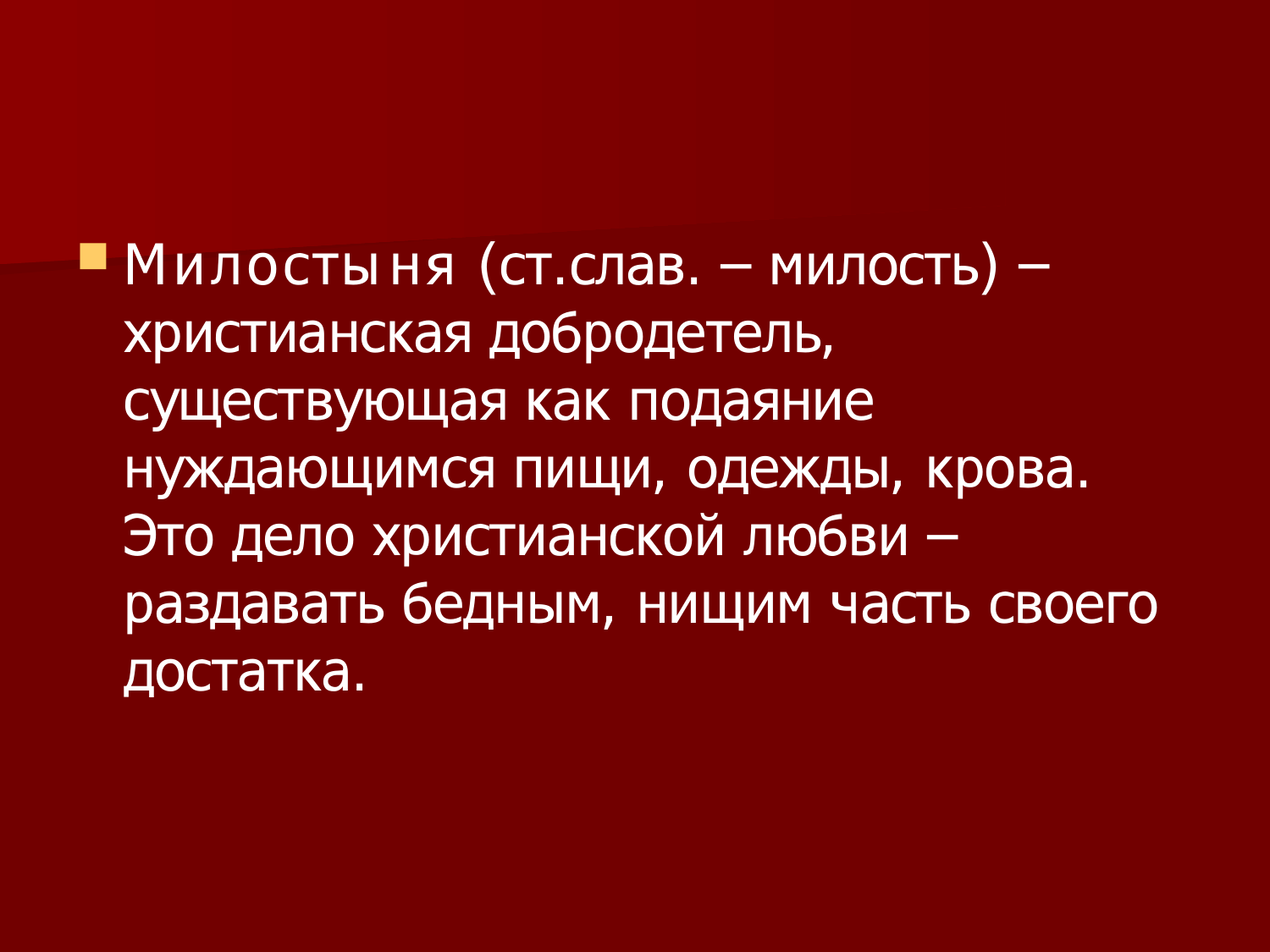

#
Милостыня (ст.слав. – милость) – христианская добродетель, существующая как подаяние нуждающимся пищи, одежды, крова. Это дело христианской любви – раздавать бедным, нищим часть своего достатка.